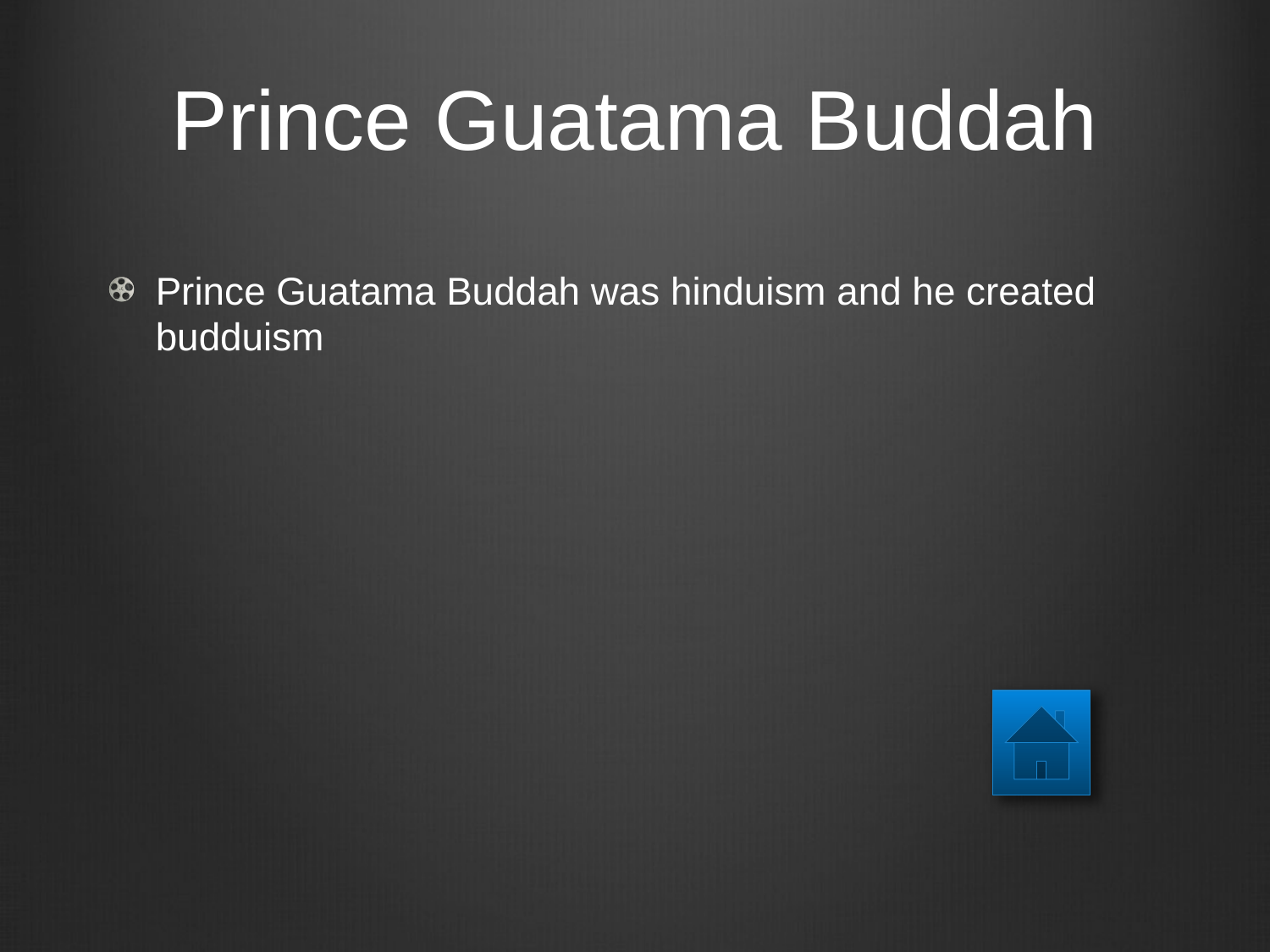

# Prince Guatama Buddah
Prince Guatama Buddah was hinduism and he created budduism